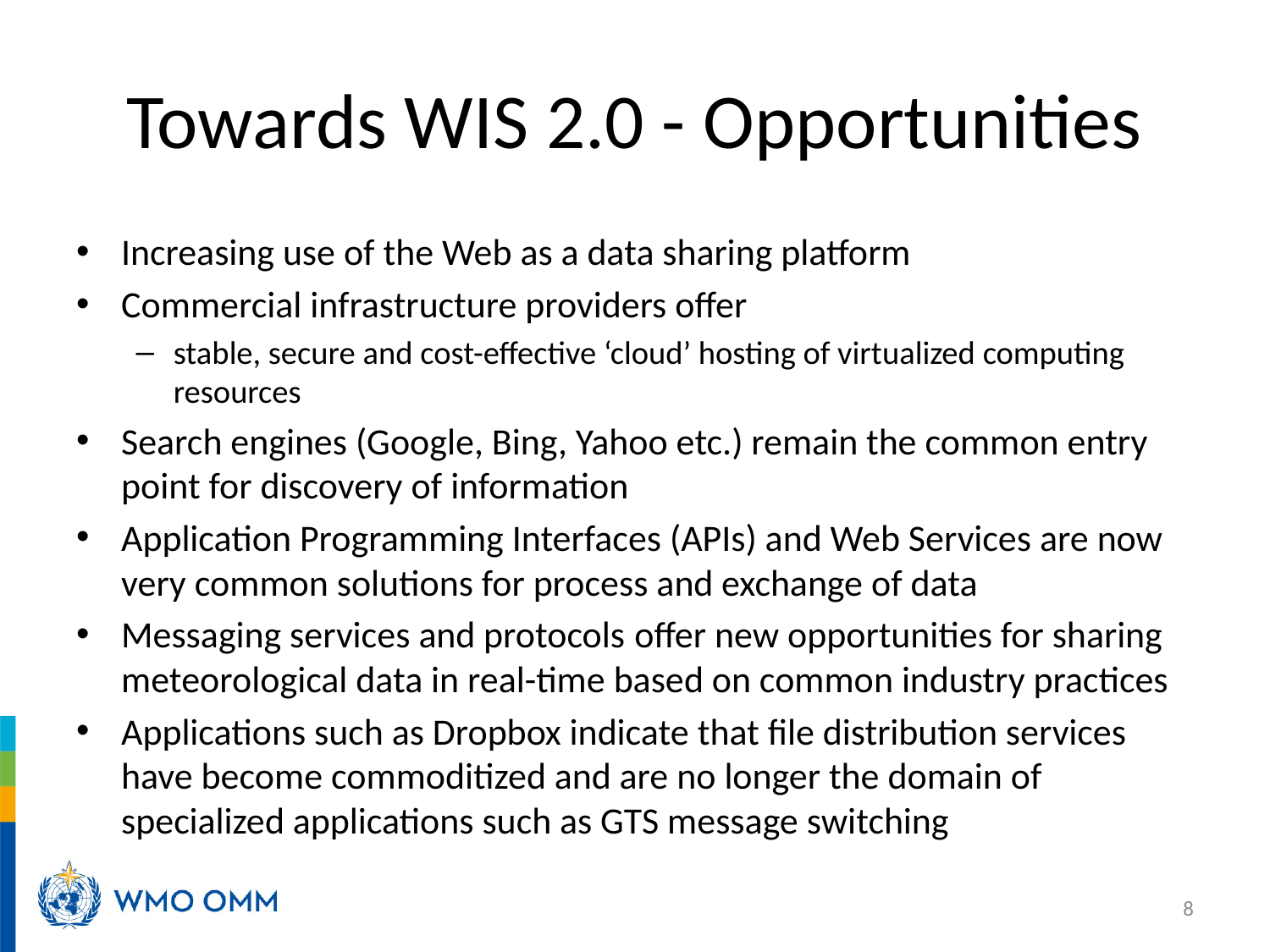

# Towards WIS 2.0 - Opportunities
Increasing use of the Web as a data sharing platform
Commercial infrastructure providers offer
stable, secure and cost-effective ‘cloud’ hosting of virtualized computing resources
Search engines (Google, Bing, Yahoo etc.) remain the common entry point for discovery of information
Application Programming Interfaces (APIs) and Web Services are now very common solutions for process and exchange of data
Messaging services and protocols offer new opportunities for sharing meteorological data in real-time based on common industry practices
Applications such as Dropbox indicate that file distribution services have become commoditized and are no longer the domain of specialized applications such as GTS message switching
8